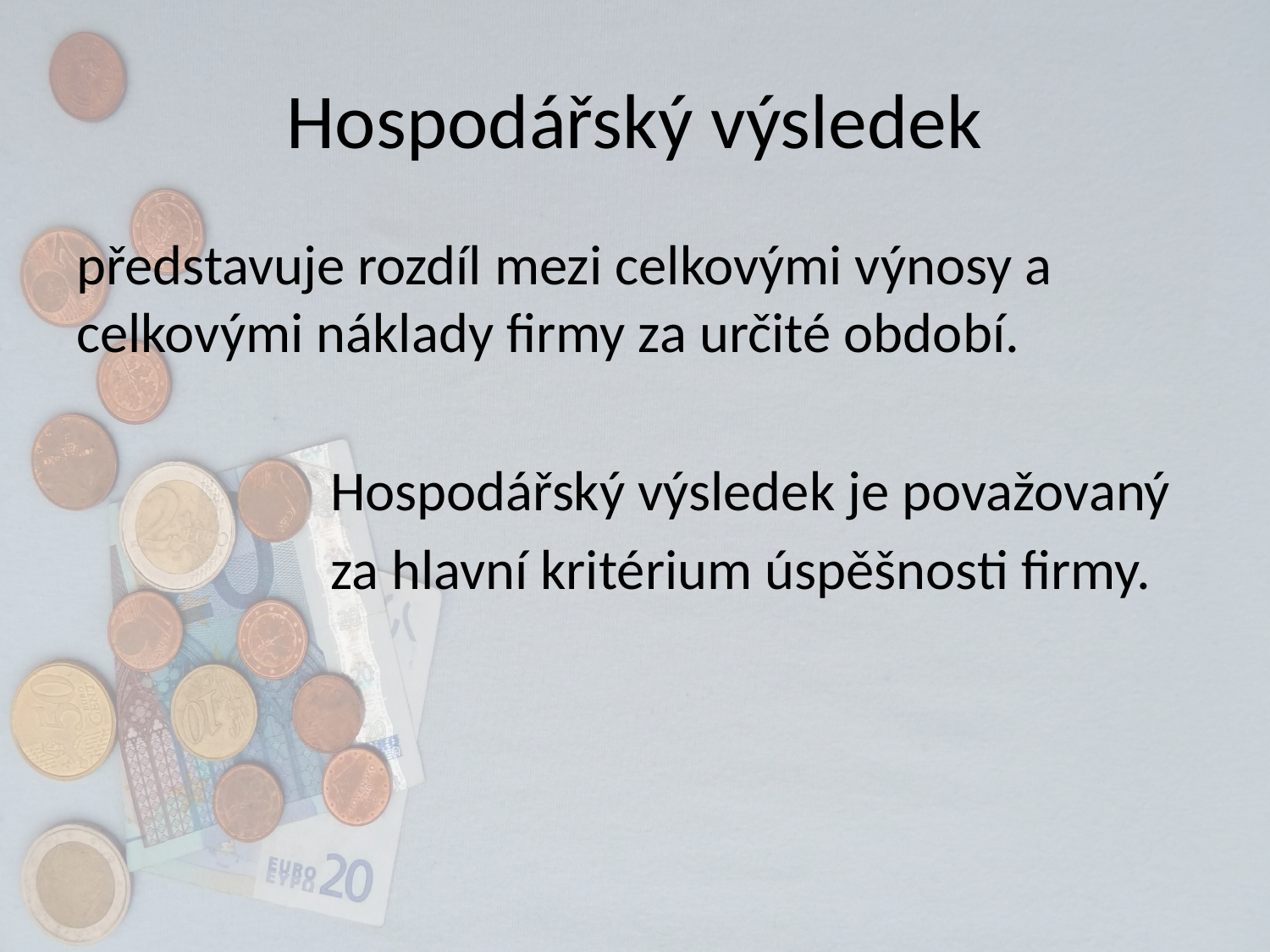

# Hospodářský výsledek
představuje rozdíl mezi celkovými výnosy a celkovými náklady firmy za určité období.

		Hospodářský výsledek je považovaný
		za hlavní kritérium úspěšnosti firmy.